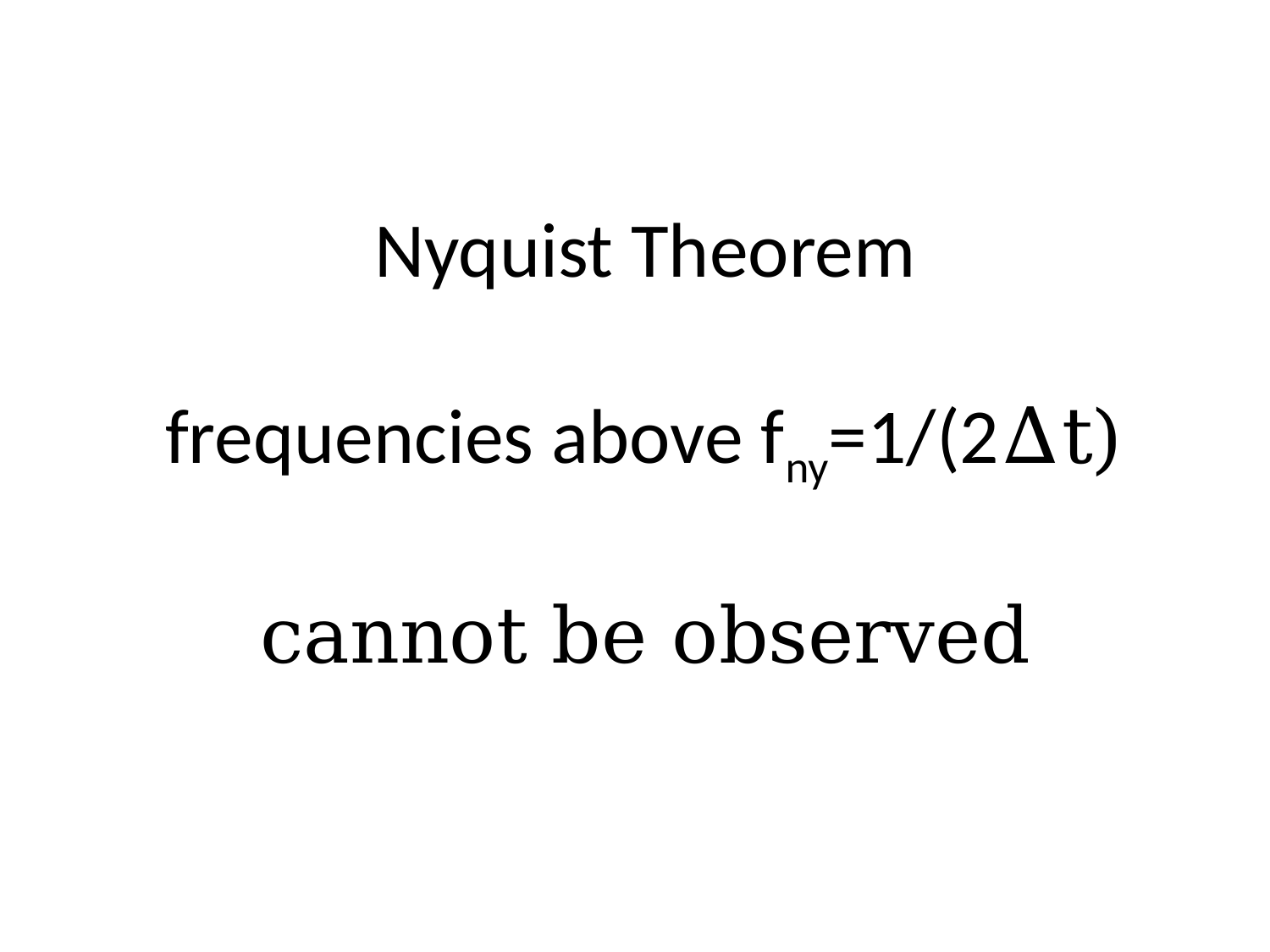

# Nyquist Theorem frequencies above fny=1/(2Δt) cannot be observed